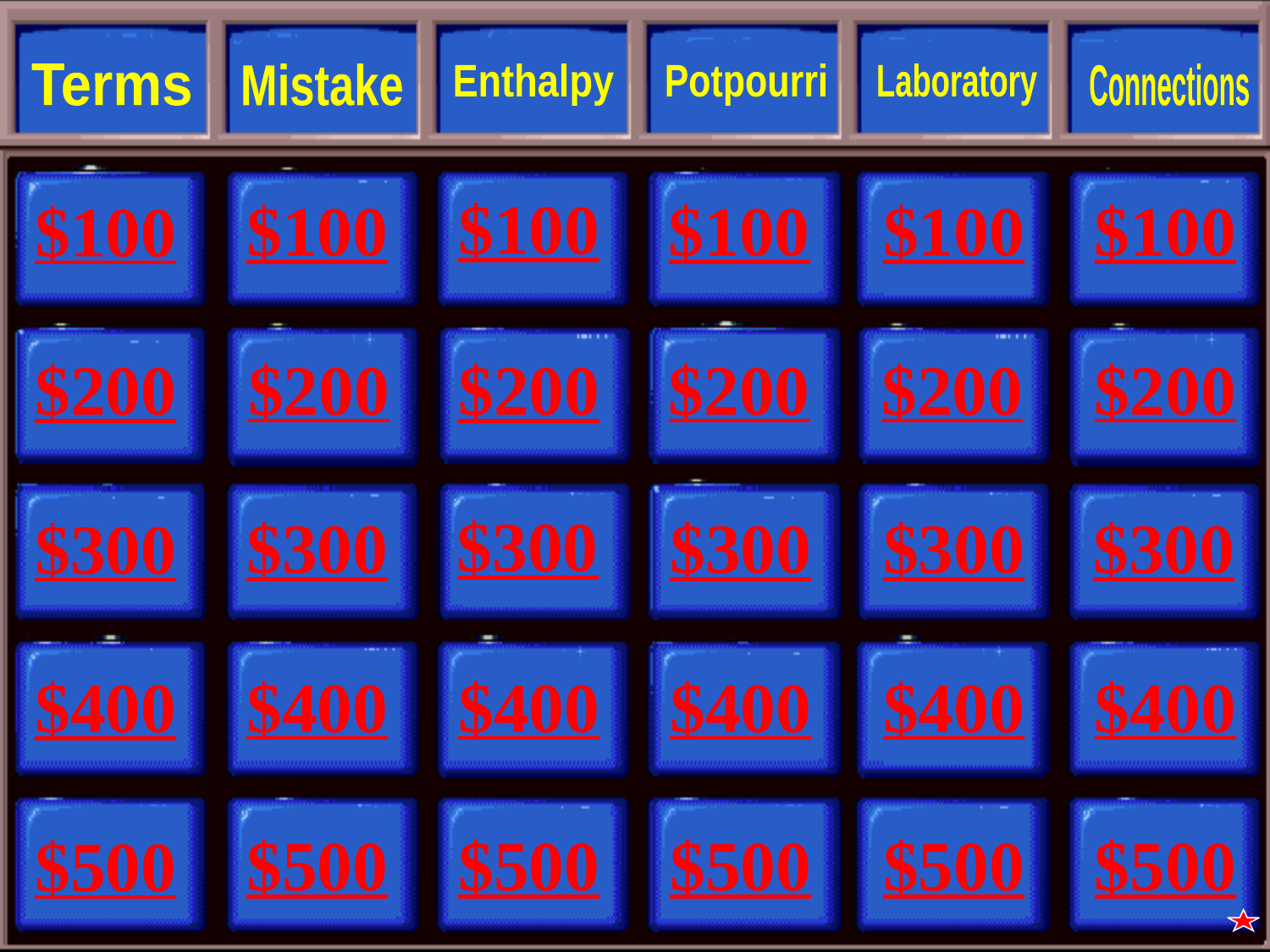

Terms
Mistake
Enthalpy
Potpourri
Laboratory
Connections
$100
$100
$100
$100
$100
$100
$200
$200
$200
$200
$200
$200
$300
$300
$300
$300
$300
$300
$400
$400
$400
$400
$400
$400
$500
$500
$500
$500
$500
$500